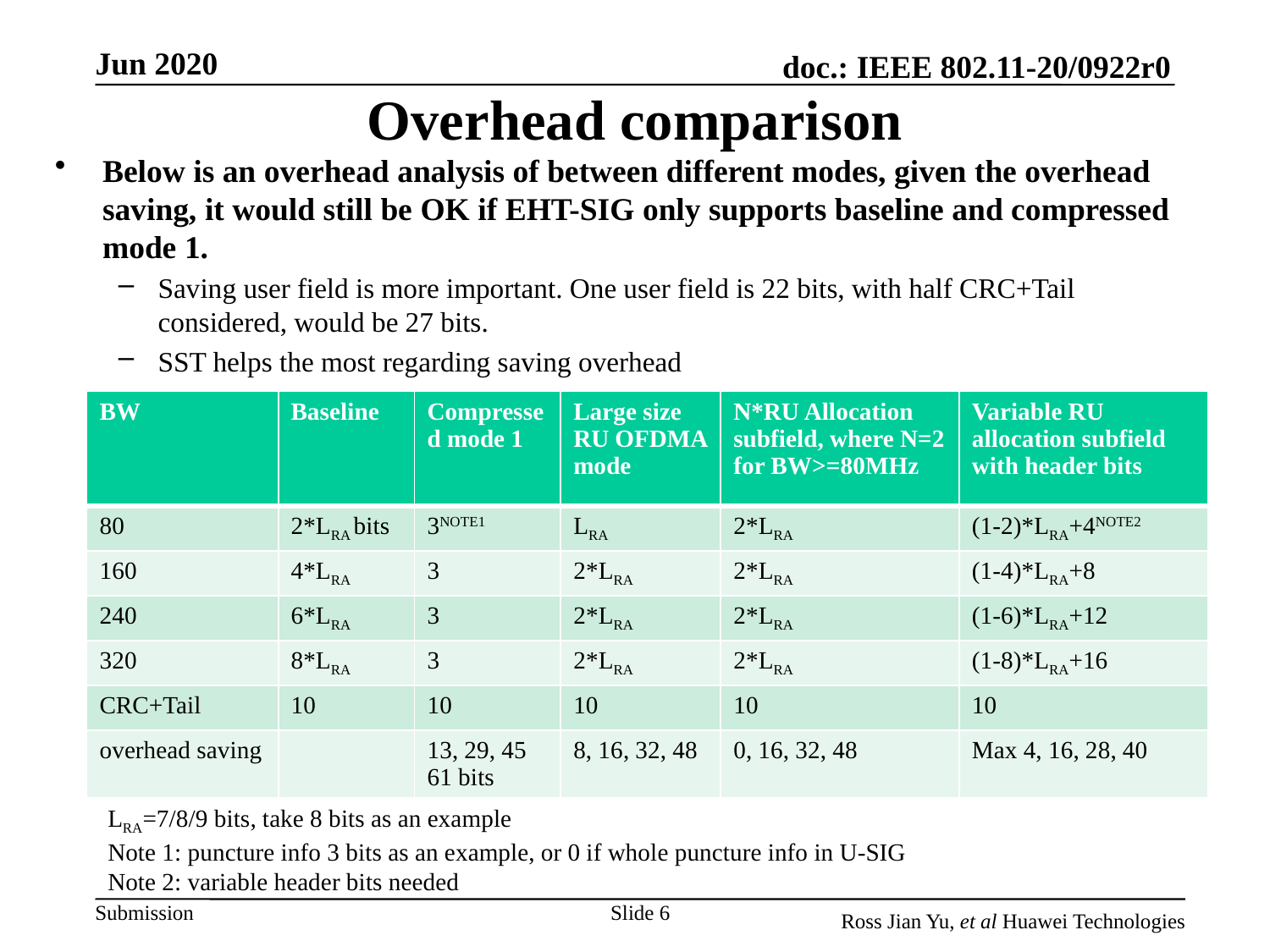

# Overhead comparison
Below is an overhead analysis of between different modes, given the overhead saving, it would still be OK if EHT-SIG only supports baseline and compressed mode 1.
Saving user field is more important. One user field is 22 bits, with half CRC+Tail considered, would be 27 bits.
SST helps the most regarding saving overhead

| BW | Baseline | Compressed mode 1 | Large size RU OFDMA mode | N\*RU Allocation subfield, where N=2 for BW>=80MHz | Variable RU allocation subfield with header bits |
| --- | --- | --- | --- | --- | --- |
| 80 | 2\*LRA bits | 3NOTE1 | LRA | 2\*LRA | (1-2)\*LRA+4NOTE2 |
| 160 | 4\*LRA | 3 | 2\*LRA | 2\*LRA | (1-4)\*LRA+8 |
| 240 | 6\*LRA | 3 | 2\*LRA | 2\*LRA | (1-6)\*LRA+12 |
| 320 | 8\*LRA | 3 | 2\*LRA | 2\*LRA | (1-8)\*LRA+16 |
| CRC+Tail | 10 | 10 | 10 | 10 | 10 |
| overhead saving |  | 13, 29, 45 61 bits | 8, 16, 32, 48 | 0, 16, 32, 48 | Max 4, 16, 28, 40 |
LRA=7/8/9 bits, take 8 bits as an example
Note 1: puncture info 3 bits as an example, or 0 if whole puncture info in U-SIG
Note 2: variable header bits needed
Slide 6